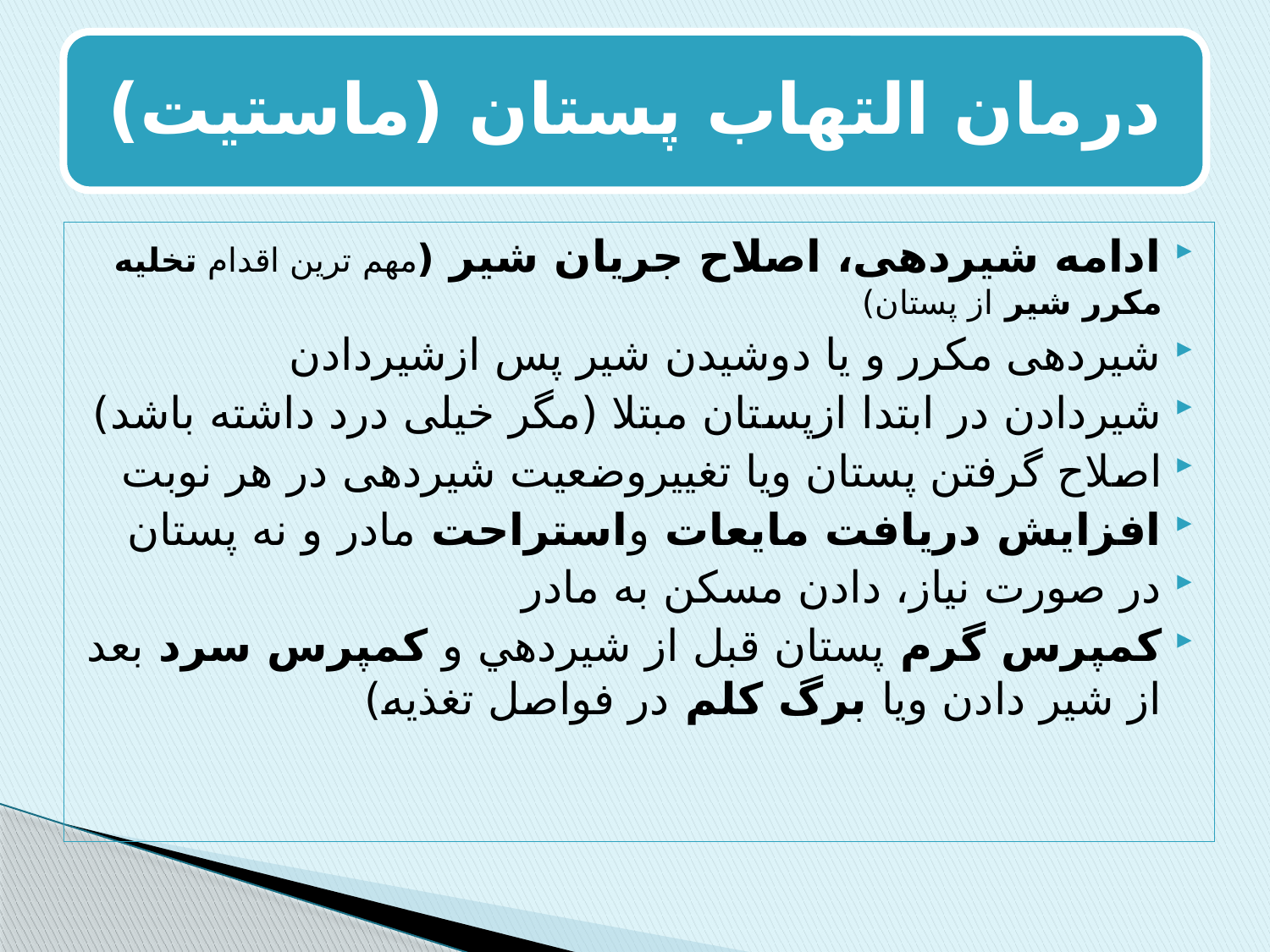

درمان التهاب پستان (ماستیت)
ادامه شیردهی، اصلاح جریان شیر (مهم ترين اقدام تخليه مكرر شير از پستان)
شیردهی مکرر و یا دوشیدن شیر پس ازشیردادن
شیردادن در ابتدا ازپستان مبتلا (مگر خیلی درد داشته باشد)
اصلاح گرفتن پستان ویا تغییروضعيت شيردهی در هر نوبت
افزایش دریافت مایعات واستراحت مادر و نه پستان
در صورت نياز، دادن مسكن به مادر
كمپرس گرم پستان قبل از شيردهي و كمپرس سرد بعد از شير دادن ویا برگ کلم در فواصل تغذیه)